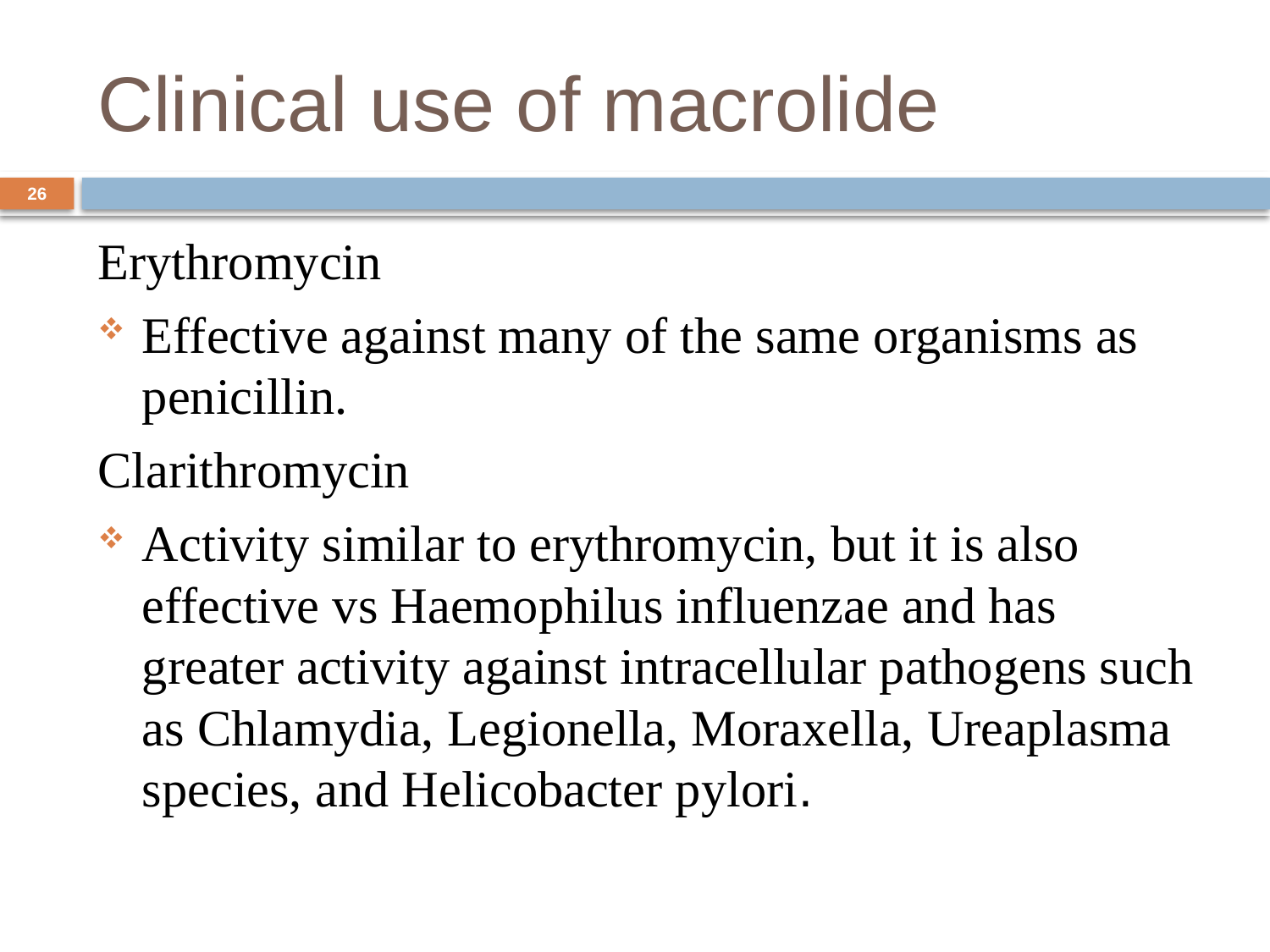

# Clinical use of macrolide
26
Erythromycin
Effective against many of the same organisms as penicillin.
Clarithromycin
Activity similar to erythromycin, but it is also effective vs Haemophilus influenzae and has greater activity against intracellular pathogens such as Chlamydia, Legionella, Moraxella, Ureaplasma species, and Helicobacter pylori.